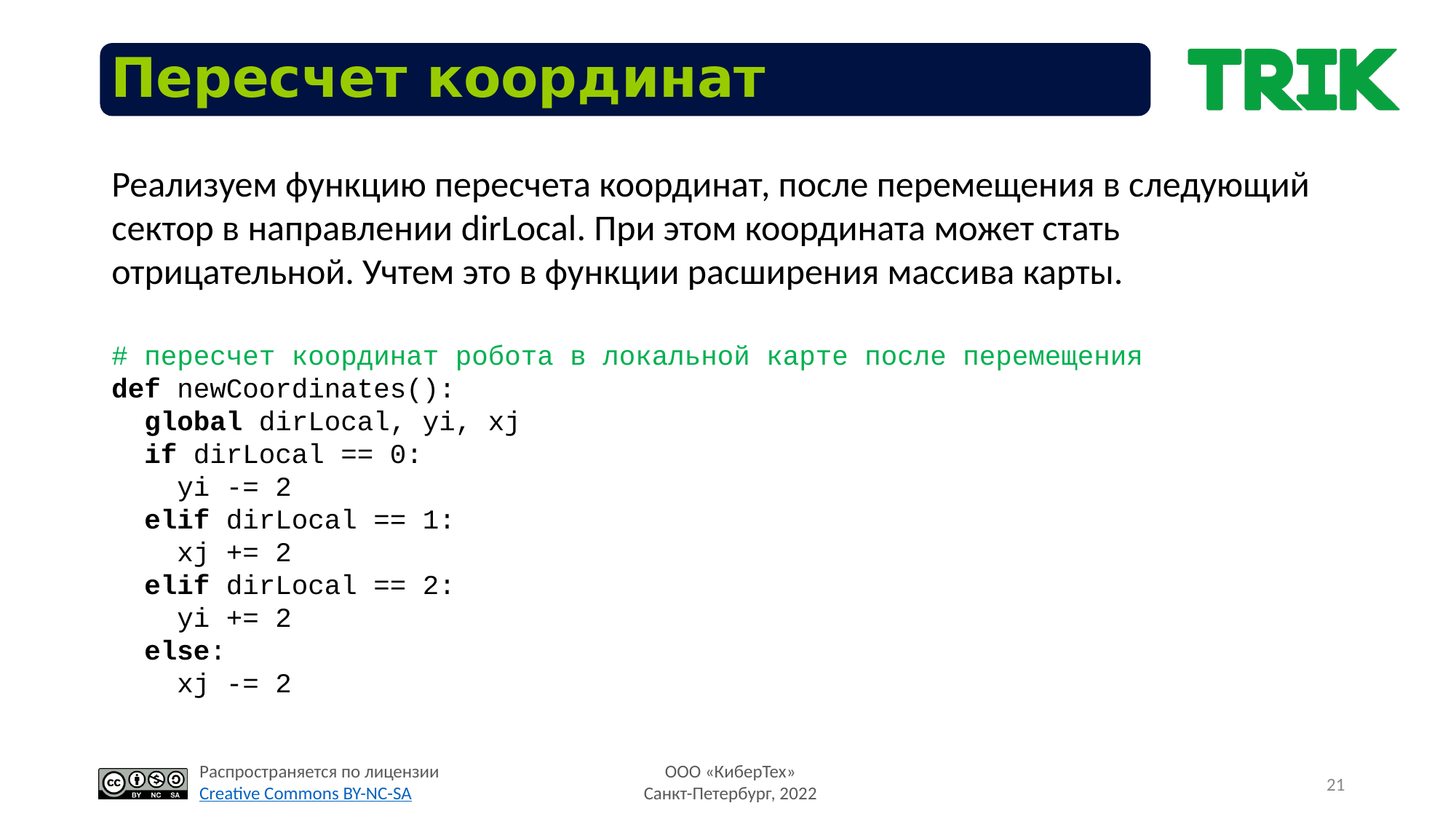

Пересчет координат
Реализуем функцию пересчета координат, после перемещения в следующий сектор в направлении dirLocal. При этом координата может стать отрицательной. Учтем это в функции расширения массива карты.
# пересчет координат робота в локальной карте после перемещения
def newCoordinates():
  global dirLocal, yi, xj
  if dirLocal == 0:
    yi -= 2
  elif dirLocal == 1:
    xj += 2
  elif dirLocal == 2:
    yi += 2
  else:
    xj -= 2
21